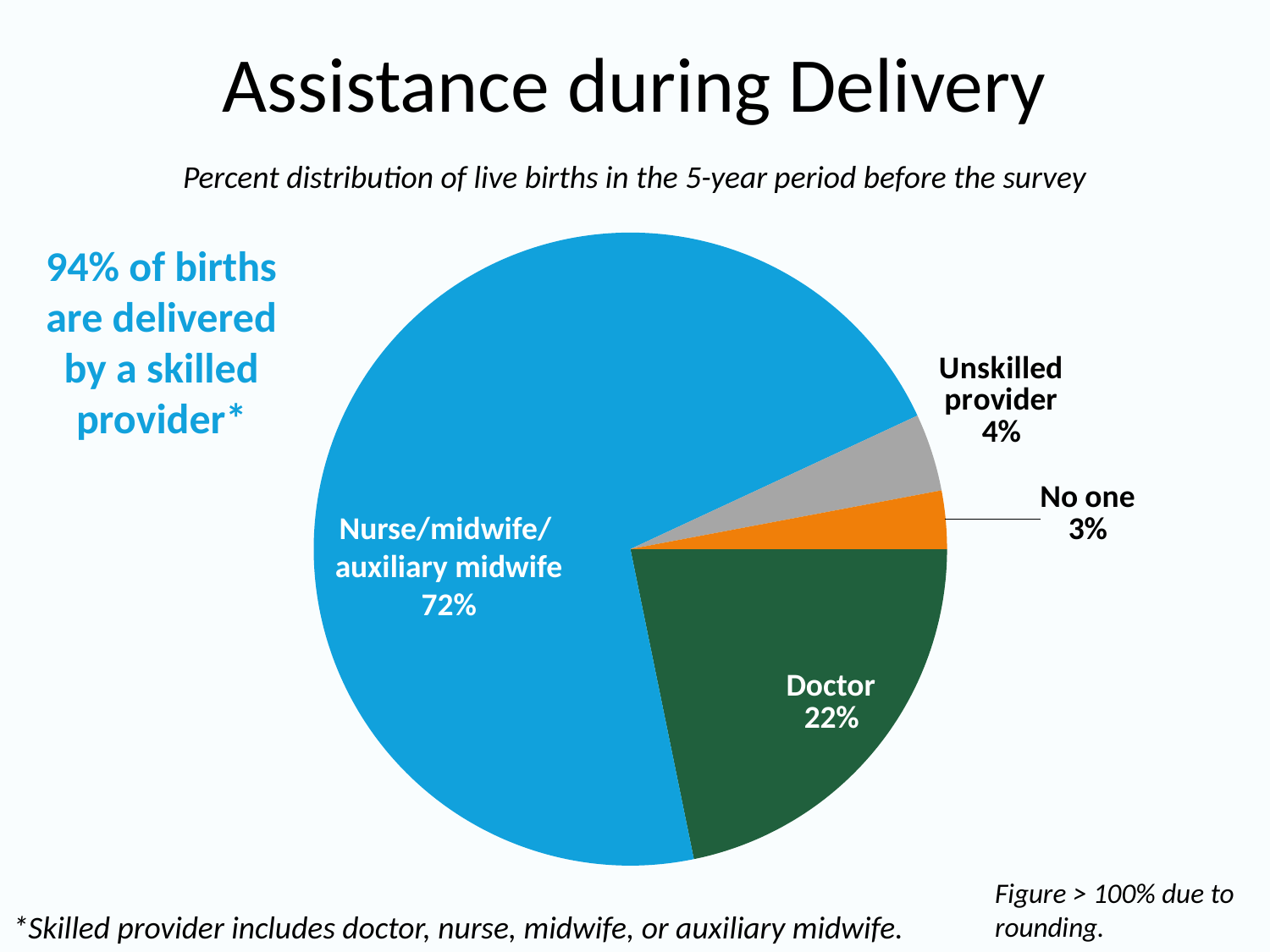

# Assistance during Delivery
Percent distribution of live births in the 5-year period before the survey

### Chart

| Category | Series 1 |
|---|---|
| Doctor | 22.0 |
| Nurse/midwife/aux. midwife | 72.0 |
| Unskilled provider | 4.0 |
| No one | 3.0 |
94% of births are delivered by a skilled provider*
Nurse/midwife/
auxiliary midwife
72%
Figure > 100% due to rounding.
*Skilled provider includes doctor, nurse, midwife, or auxiliary midwife.